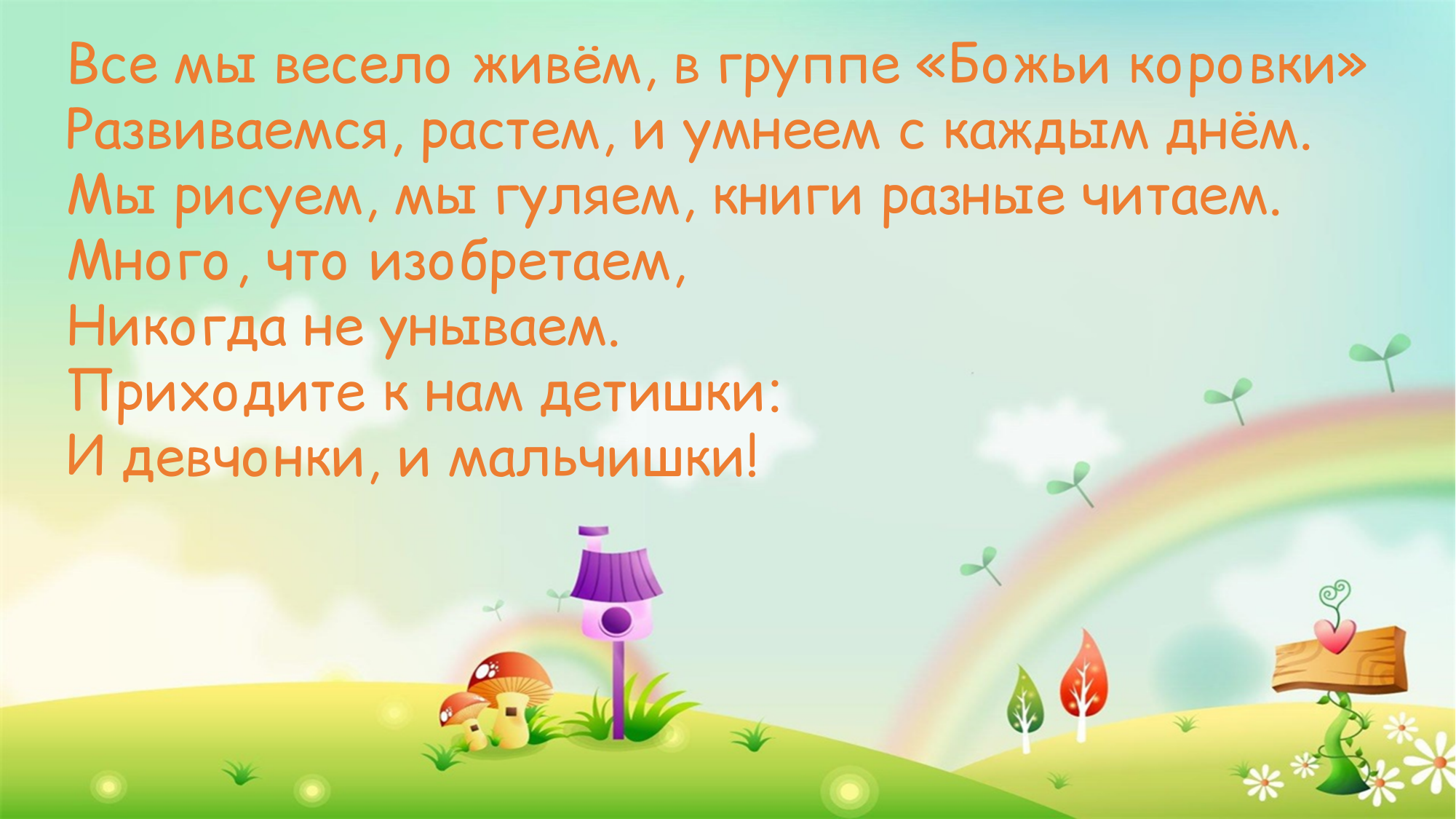

Все мы весело живём, в группе «Божьи коровки»
Развиваемся, растем, и умнеем с каждым днём.
Мы рисуем, мы гуляем, книги разные читаем.
Много, что изобретаем,
Никогда не унываем.
Приходите к нам детишки:
И девчонки, и мальчишки!